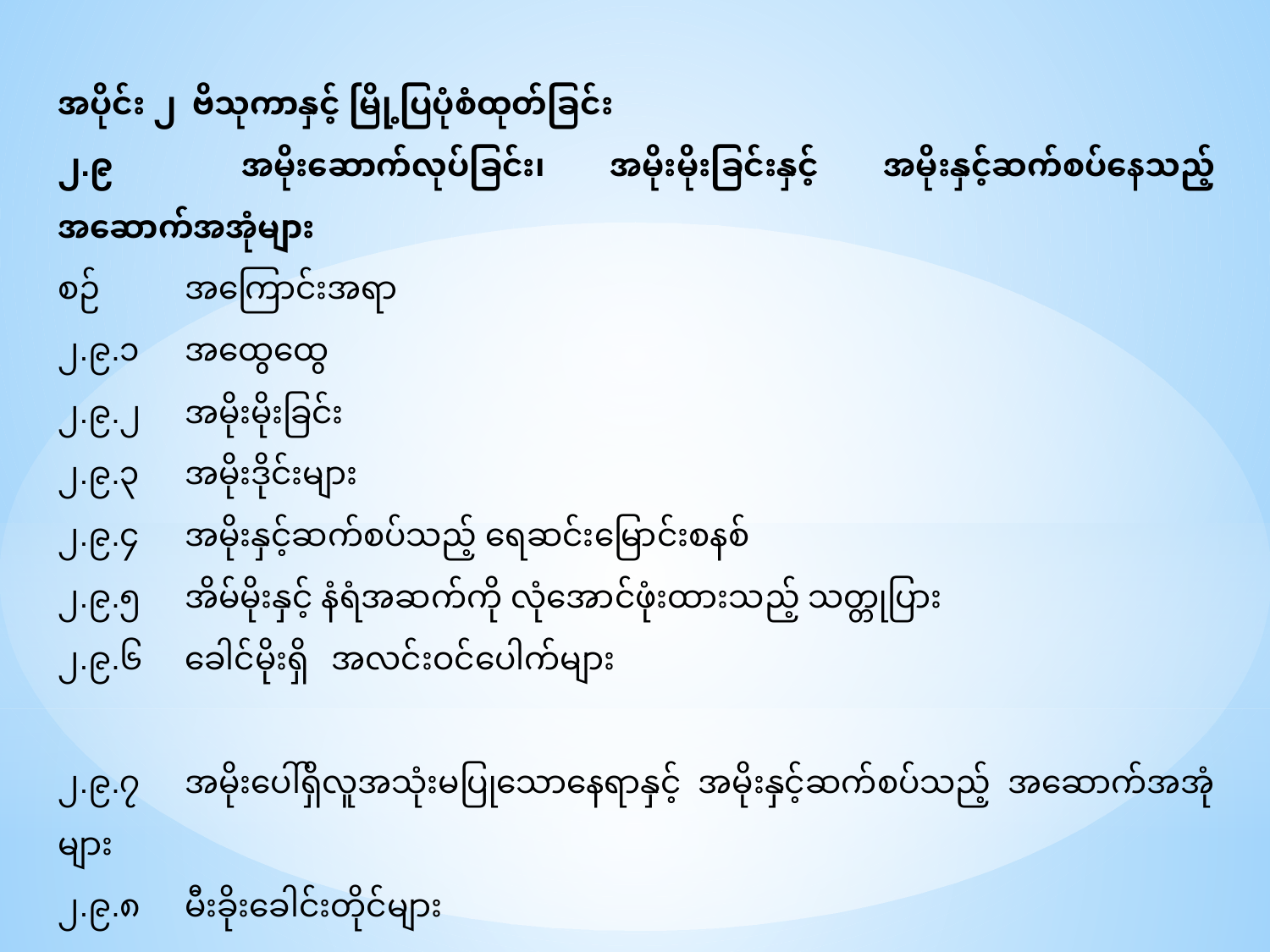

အပိုင်း ၂  ဗိသုကာနှင့် မြို့ပြပုံစံထုတ်ခြင်း
၂.၉ 	အမိုးဆောက်လုပ်ခြင်း၊ အမိုးမိုးခြင်းနှင့် အမိုးနှင့်ဆက်စပ်နေသည့် အဆောက်အအုံများ
စဉ်	အကြောင်းအရာ
၂.၉.၁	အထွေထွေ
၂.၉.၂	အမိုးမိုးခြင်း
၂.၉.၃	အမိုးဒိုင်းများ
၂.၉.၄	အမိုးနှင့်ဆက်စပ်သည့် ရေဆင်းမြောင်းစနစ်
၂.၉.၅	အိမ်မိုးနှင့် နံရံအဆက်ကို လုံအောင်ဖုံးထားသည့် သတ္တုပြား
၂.၉.၆	ခေါင်မိုးရှိ အလင်းဝင်ပေါက်များ
၂.၉.၇	အမိုးပေါ်ရှိလူအသုံးမပြုသောနေရာနှင့် အမိုးနှင့်ဆက်စပ်သည့် အဆောက်အအုံများ
၂.၉.၈	မီးခိုးခေါင်းတိုင်များ